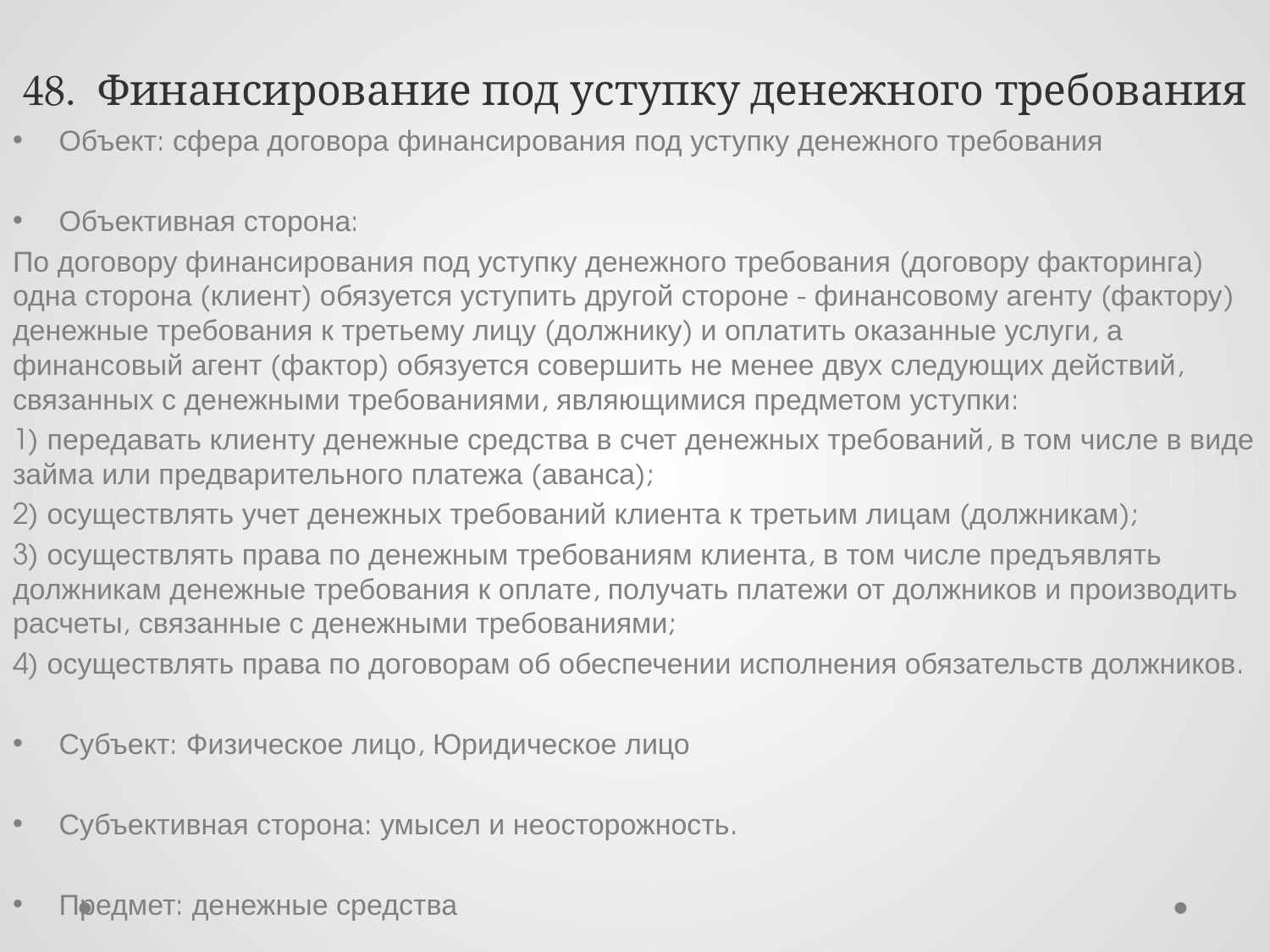

# 48.  Финансирование под уступку денежного требования
Объект: сфера договора финансирования под уступку денежного требования

Объективная сторона:
По договору финансирования под уступку денежного требования (договору факторинга) одна сторона (клиент) обязуется уступить другой стороне - финансовому агенту (фактору) денежные требования к третьему лицу (должнику) и оплатить оказанные услуги, а финансовый агент (фактор) обязуется совершить не менее двух следующих действий, связанных с денежными требованиями, являющимися предметом уступки:
1) передавать клиенту денежные средства в счет денежных требований, в том числе в виде займа или предварительного платежа (аванса);
2) осуществлять учет денежных требований клиента к третьим лицам (должникам);
3) осуществлять права по денежным требованиям клиента, в том числе предъявлять должникам денежные требования к оплате, получать платежи от должников и производить расчеты, связанные с денежными требованиями;
4) осуществлять права по договорам об обеспечении исполнения обязательств должников.

Субъект: Физическое лицо, Юридическое лицо

Субъективная сторона: умысел и неосторожность.

Предмет: денежные средства